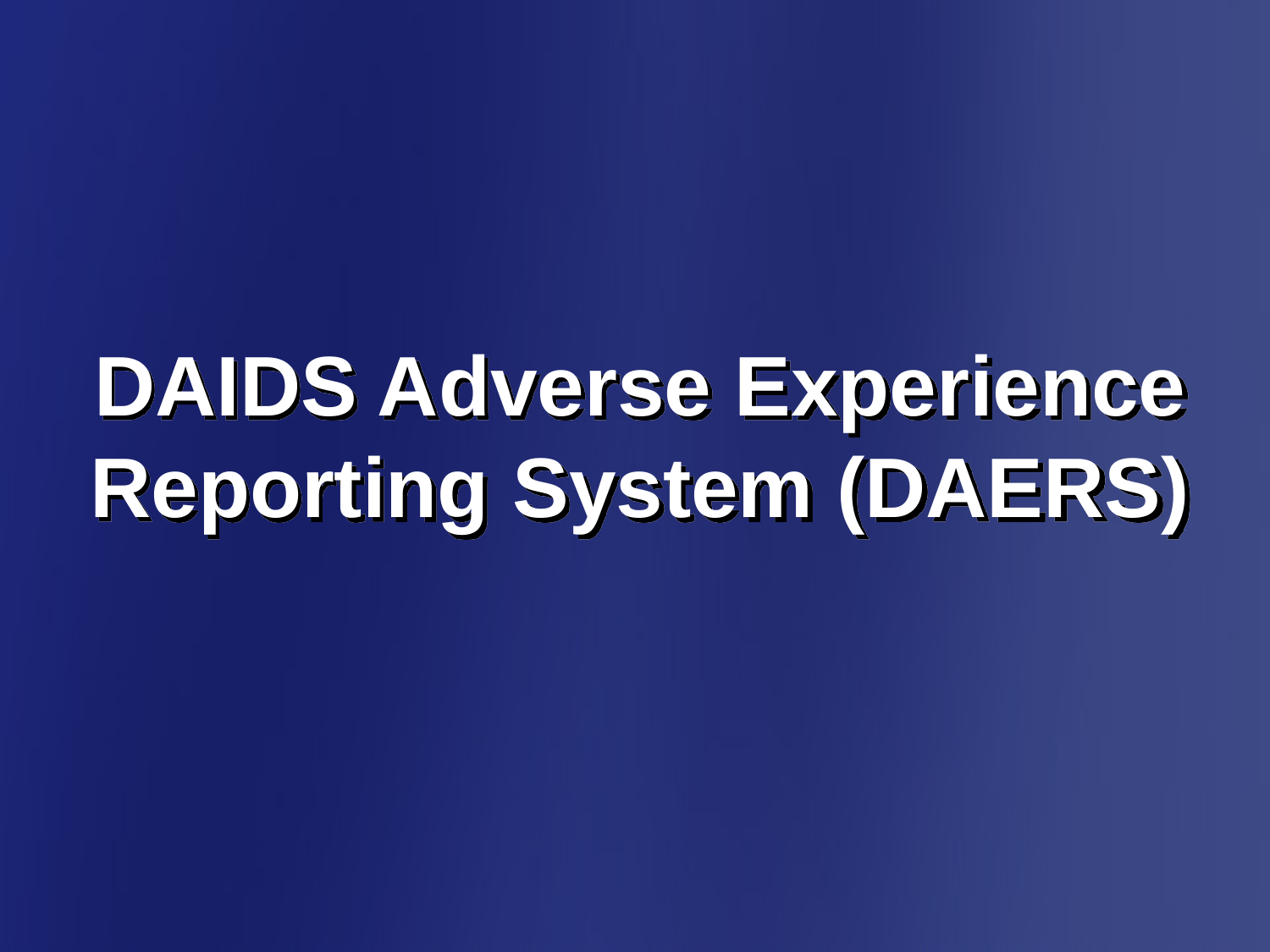

# DAIDS Adverse Experience Reporting System (DAERS)